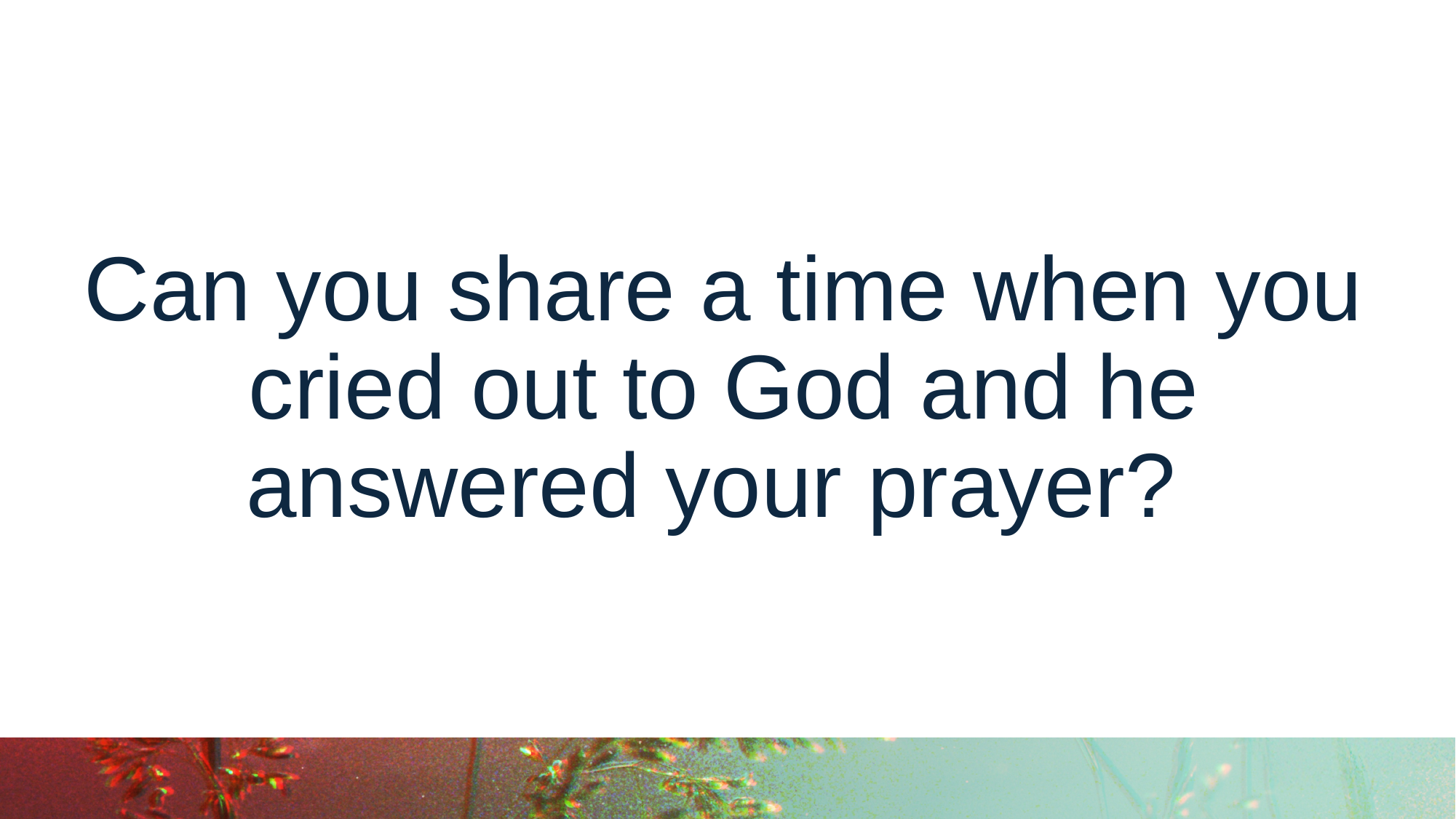

Can you share a time when you cried out to God and he answered your prayer?